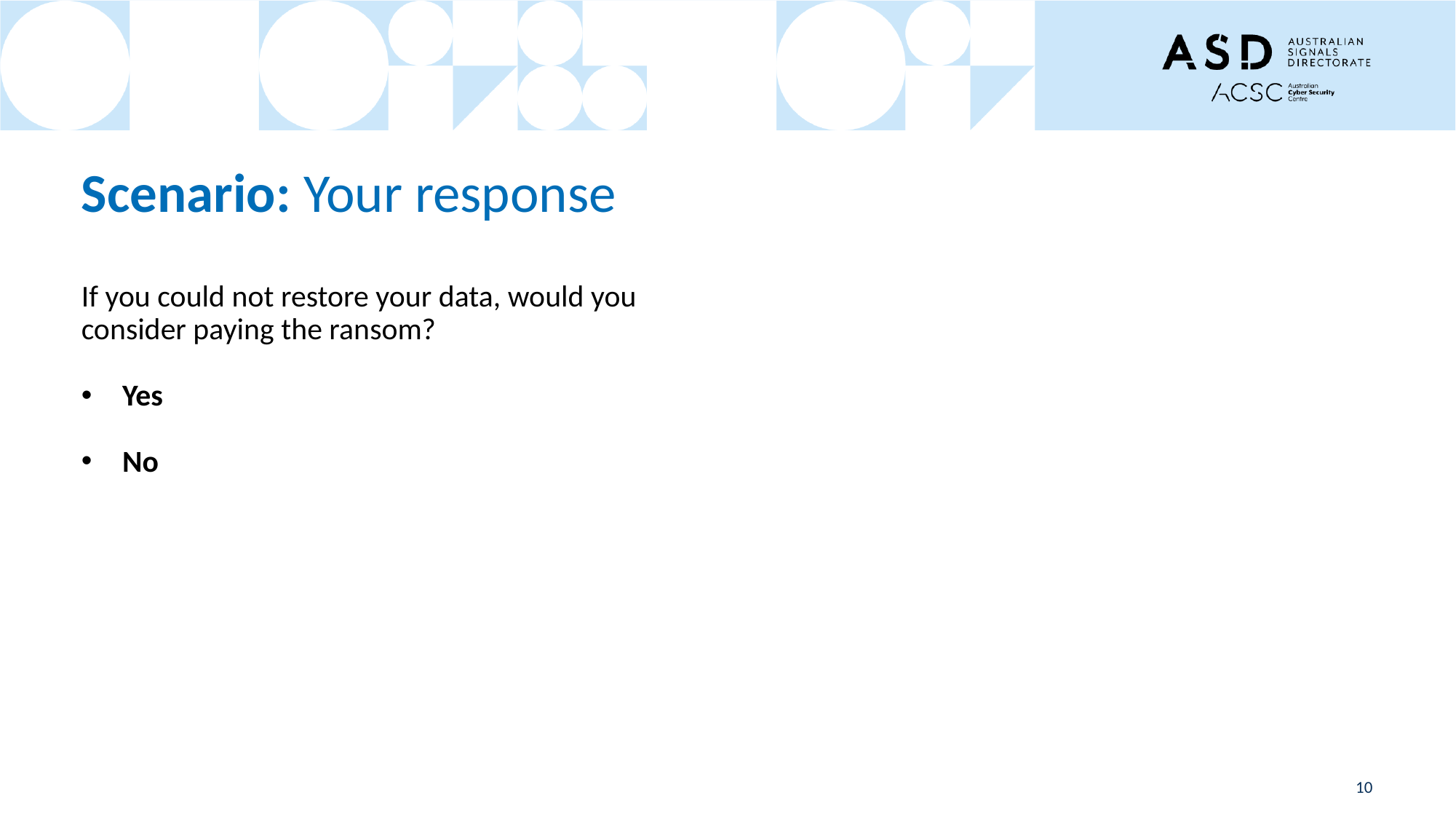

# Scenario: Your response
If you could not restore your data, would you consider paying the ransom?
Yes
No

10